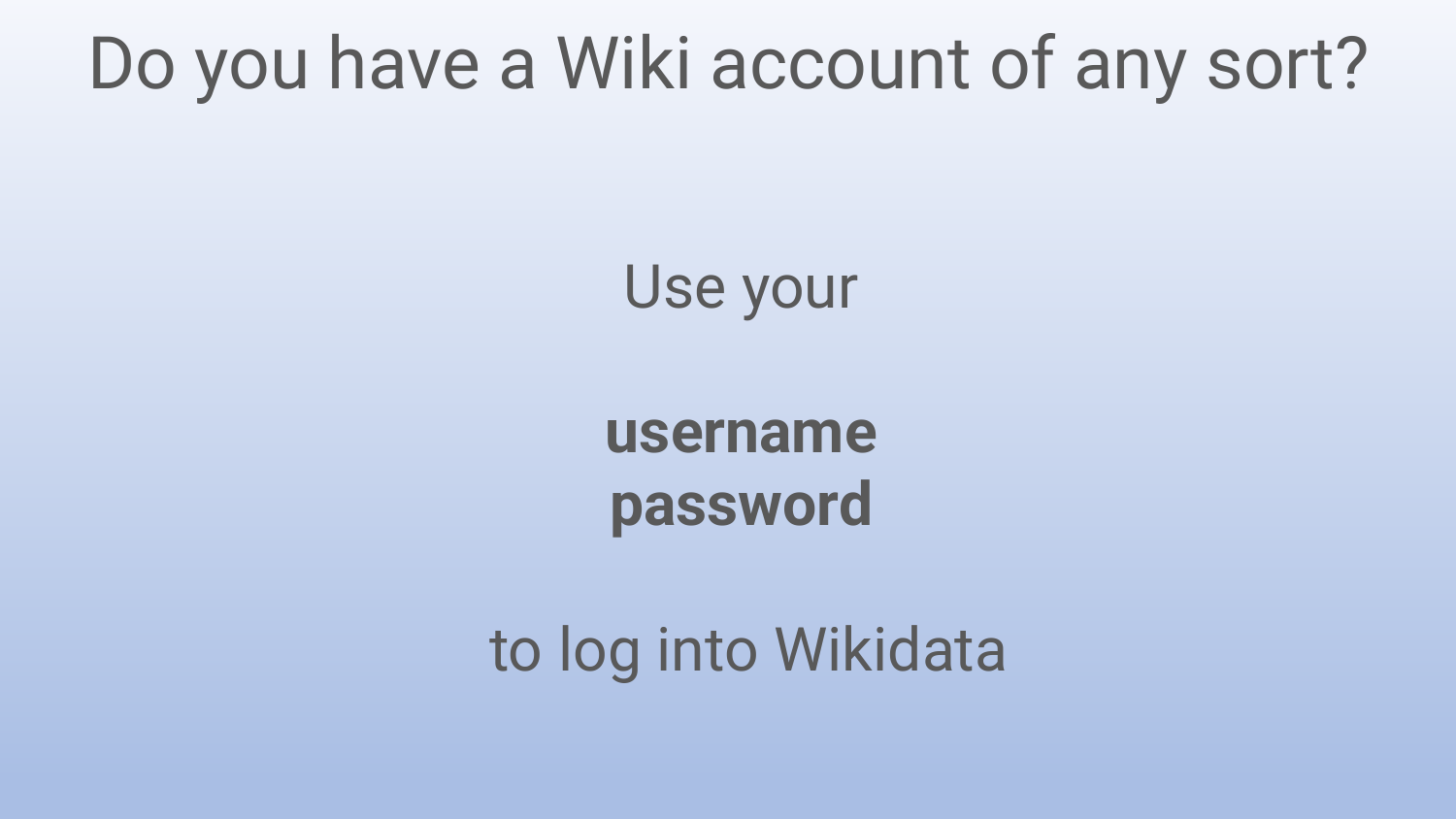

Do you have a Wiki account of any sort?
Use your

username
password

to log into Wikidata